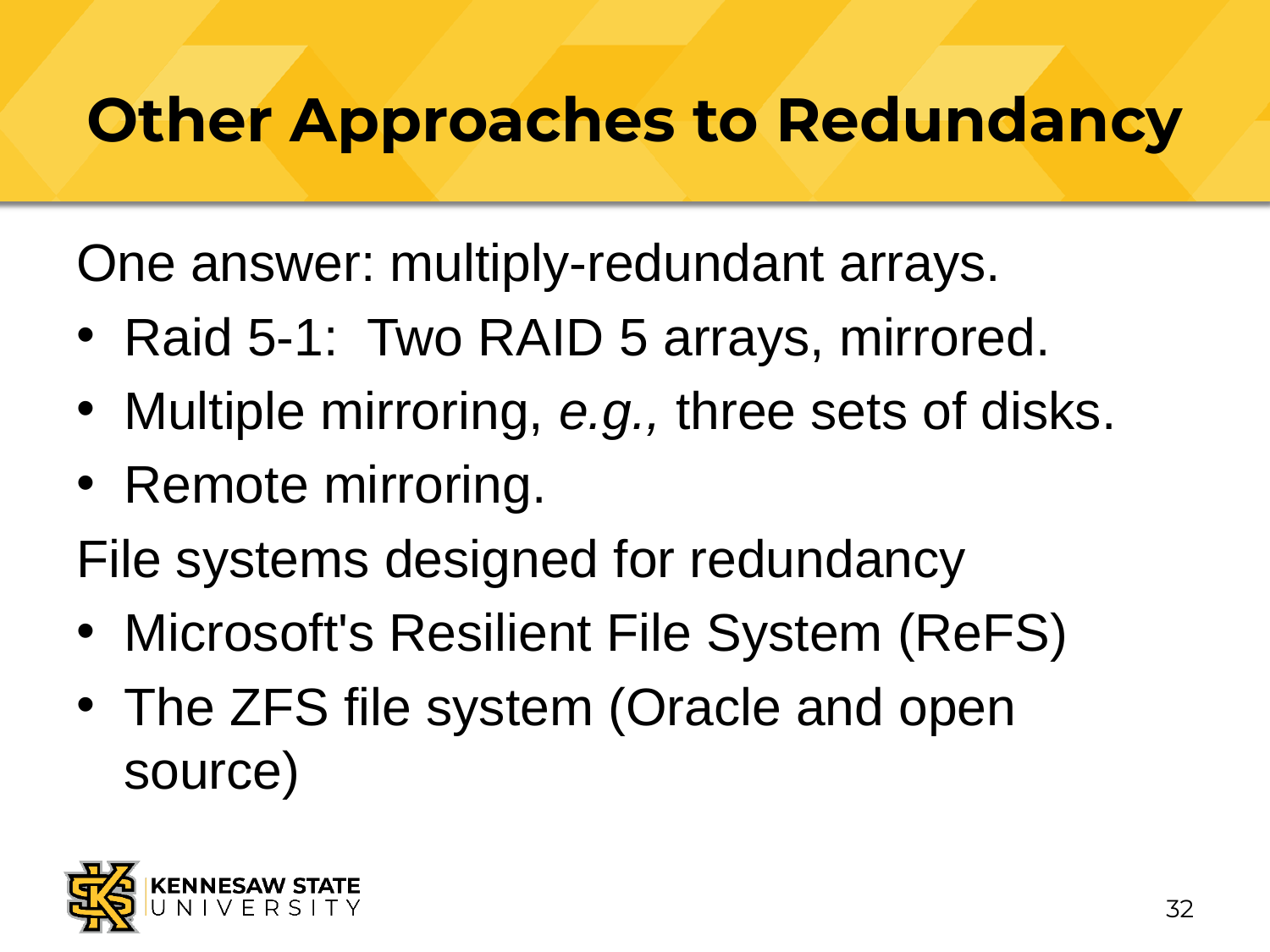

# Other Approaches to Redundancy
One answer: multiply-redundant arrays.
Raid 5-1:  Two RAID 5 arrays, mirrored.
Multiple mirroring, e.g., three sets of disks.
Remote mirroring.
File systems designed for redundancy
Microsoft's Resilient File System (ReFS)
The ZFS file system (Oracle and open source)
32